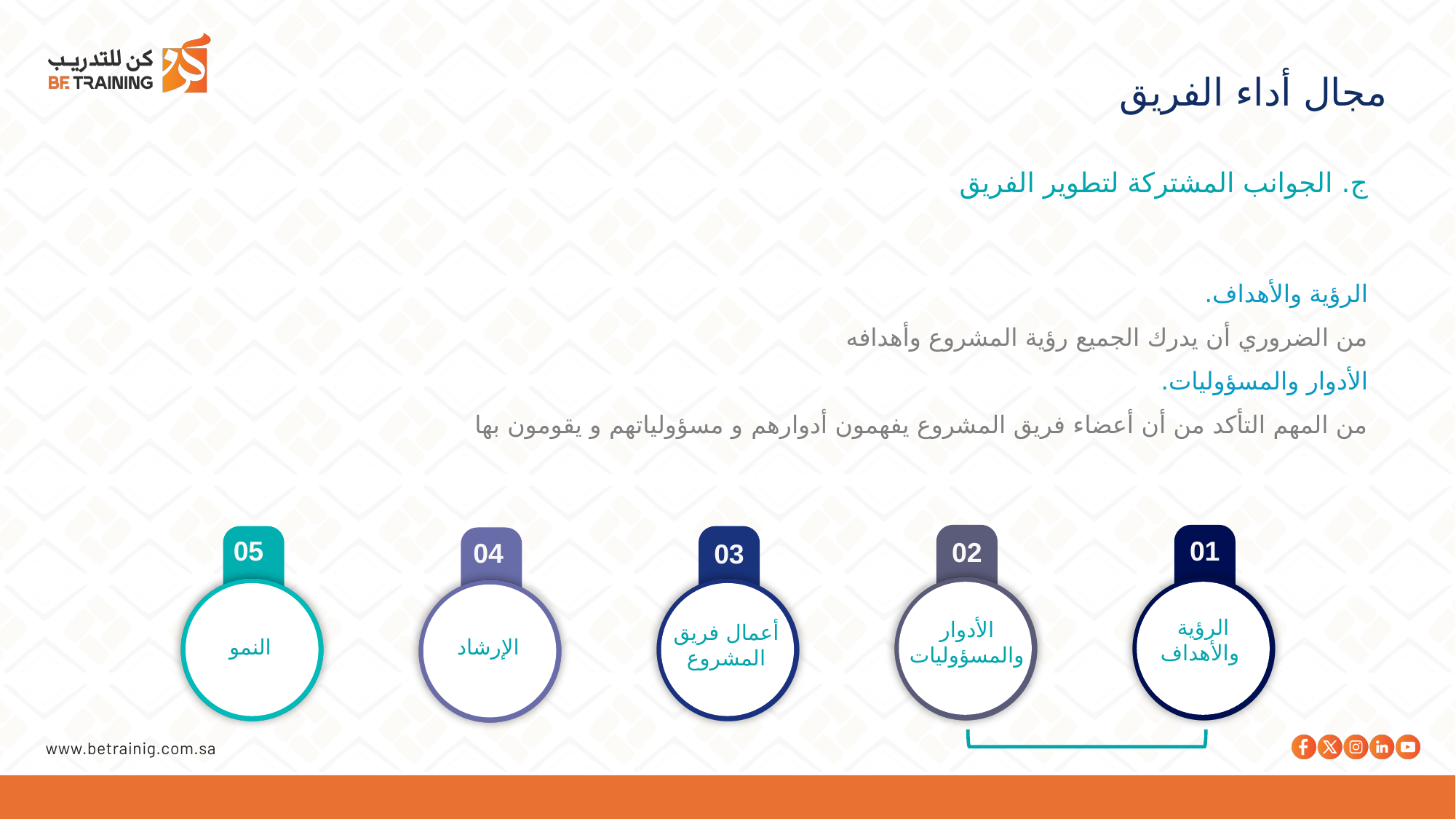

مجال أداء الفريق
ج. الجوانب المشتركة لتطوير الفريق

الرؤية والأهداف.
من الضروري أن يدرك الجميع رؤية المشروع وأهدافه
الأدوار والمسؤوليات.
من المهم التأكد من أن أعضاء فريق المشروع يفهمون أدوارهم و مسؤولياتهم و يقومون بها

05
01
02
04
03

الرؤية
 والأهداف
الأدوار والمسؤوليات
أعمال فريق المشروع

النمو
الإرشاد